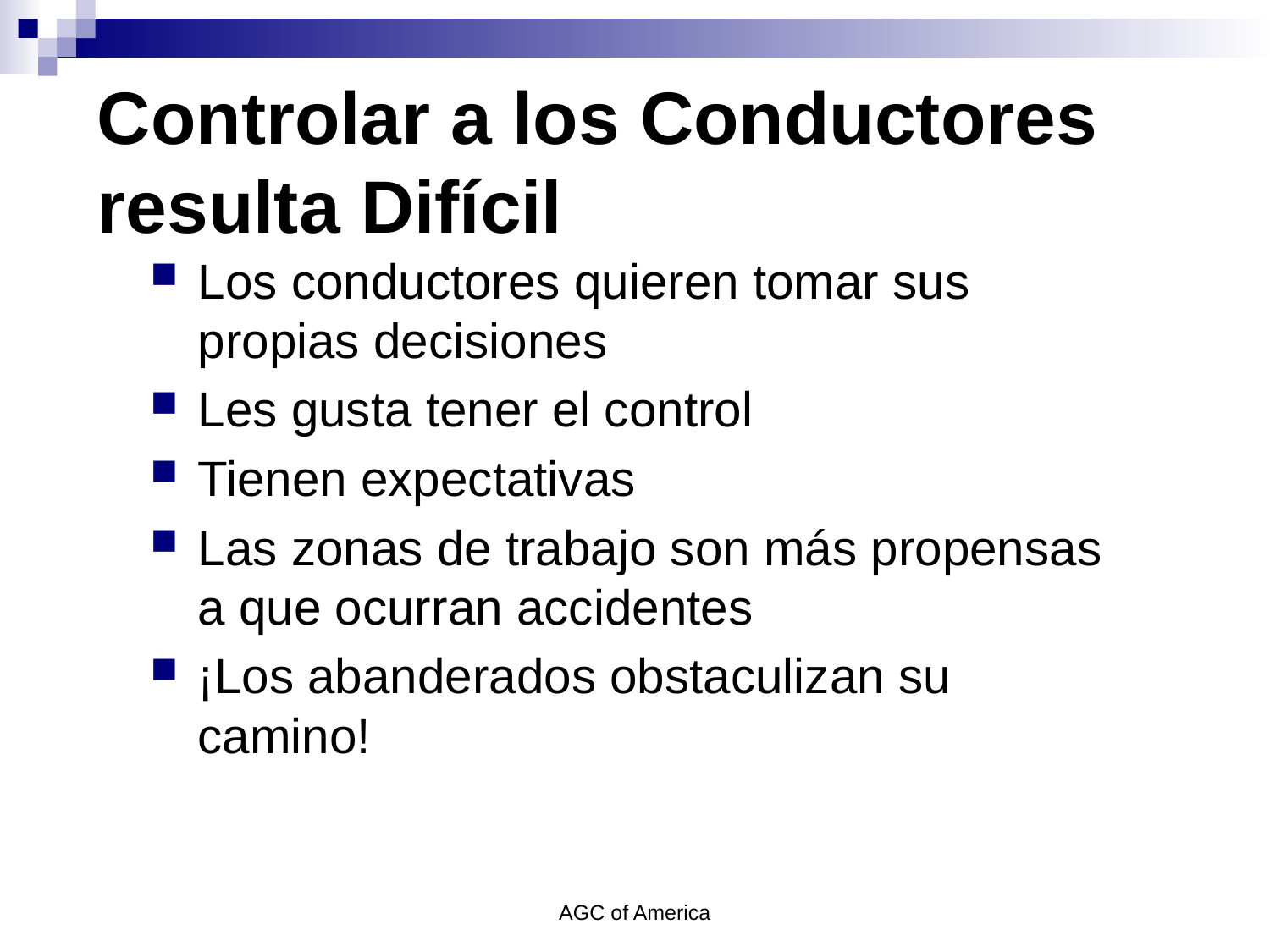

# Controlar a los Conductores resulta Difícil
Los conductores quieren tomar sus propias decisiones
Les gusta tener el control
Tienen expectativas
Las zonas de trabajo son más propensas a que ocurran accidentes
¡Los abanderados obstaculizan su camino!
AGC of America